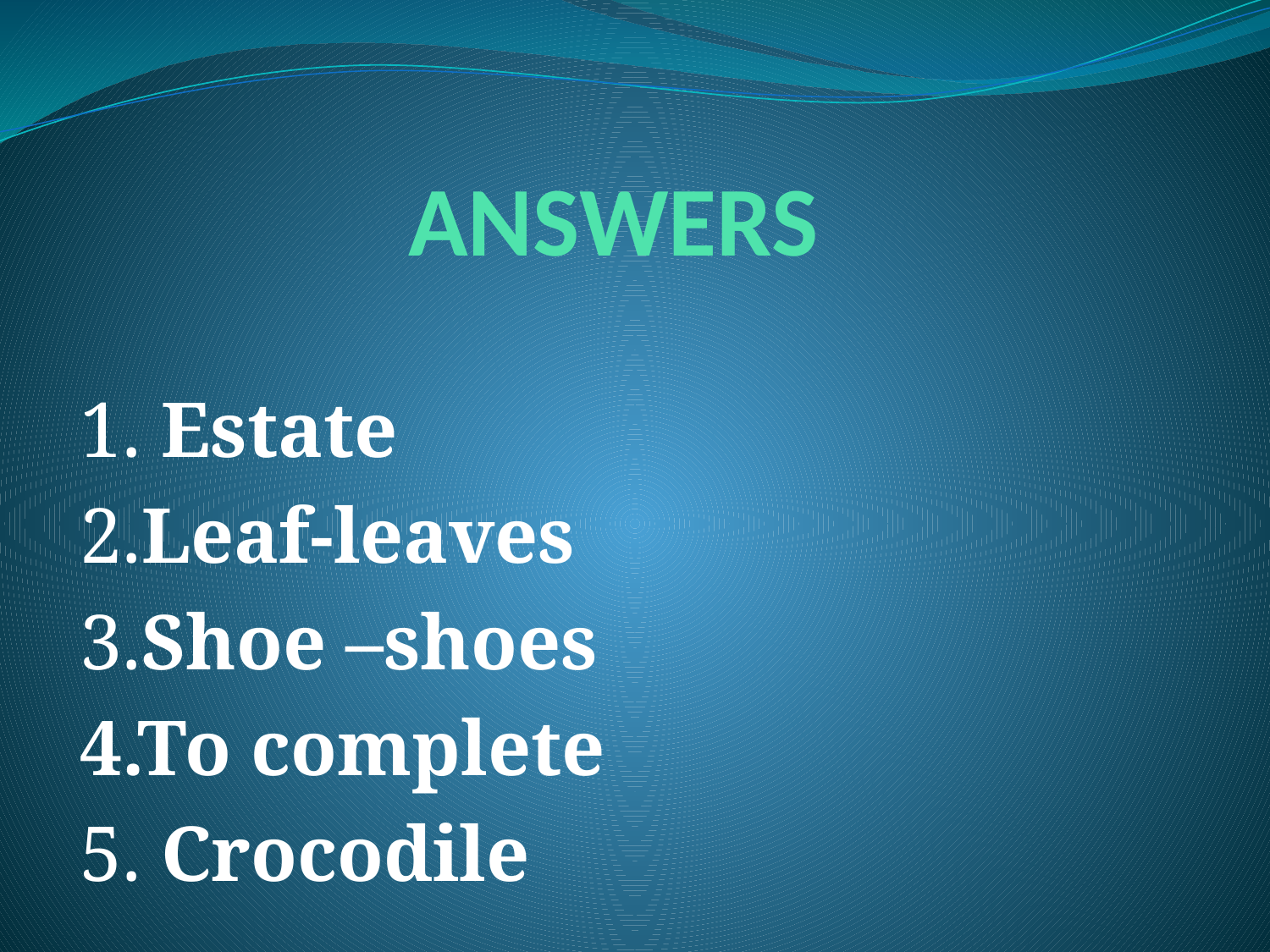

# ANSWERS
1. Estate
2.Leaf-leaves
3.Shoe –shoes
4.To complete
5. Crocodile